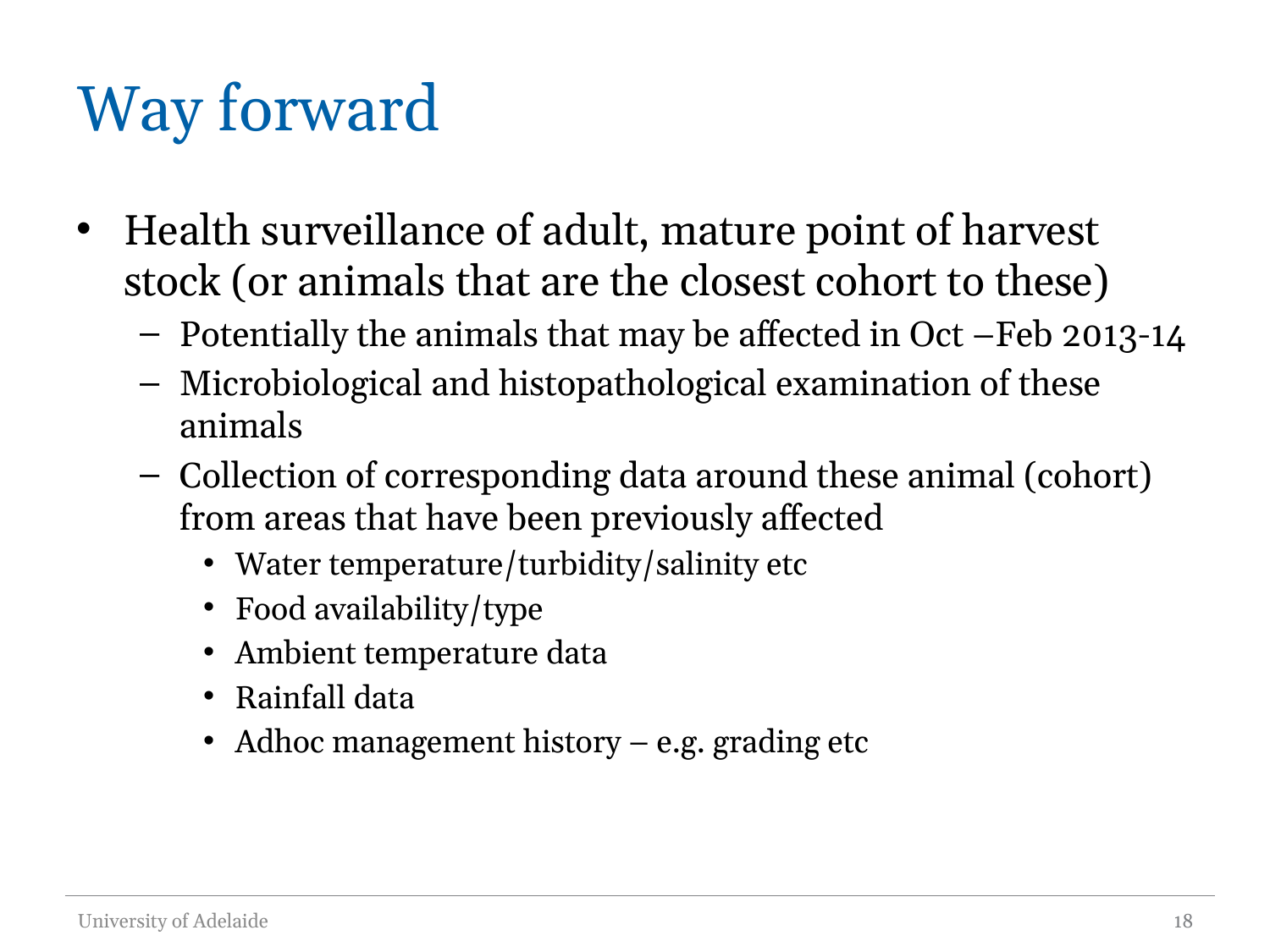

# Way forward
Health surveillance of adult, mature point of harvest stock (or animals that are the closest cohort to these)
Potentially the animals that may be affected in Oct –Feb 2013-14
Microbiological and histopathological examination of these animals
Collection of corresponding data around these animal (cohort) from areas that have been previously affected
Water temperature/turbidity/salinity etc
Food availability/type
Ambient temperature data
Rainfall data
Adhoc management history – e.g. grading etc

University of Adelaide
18